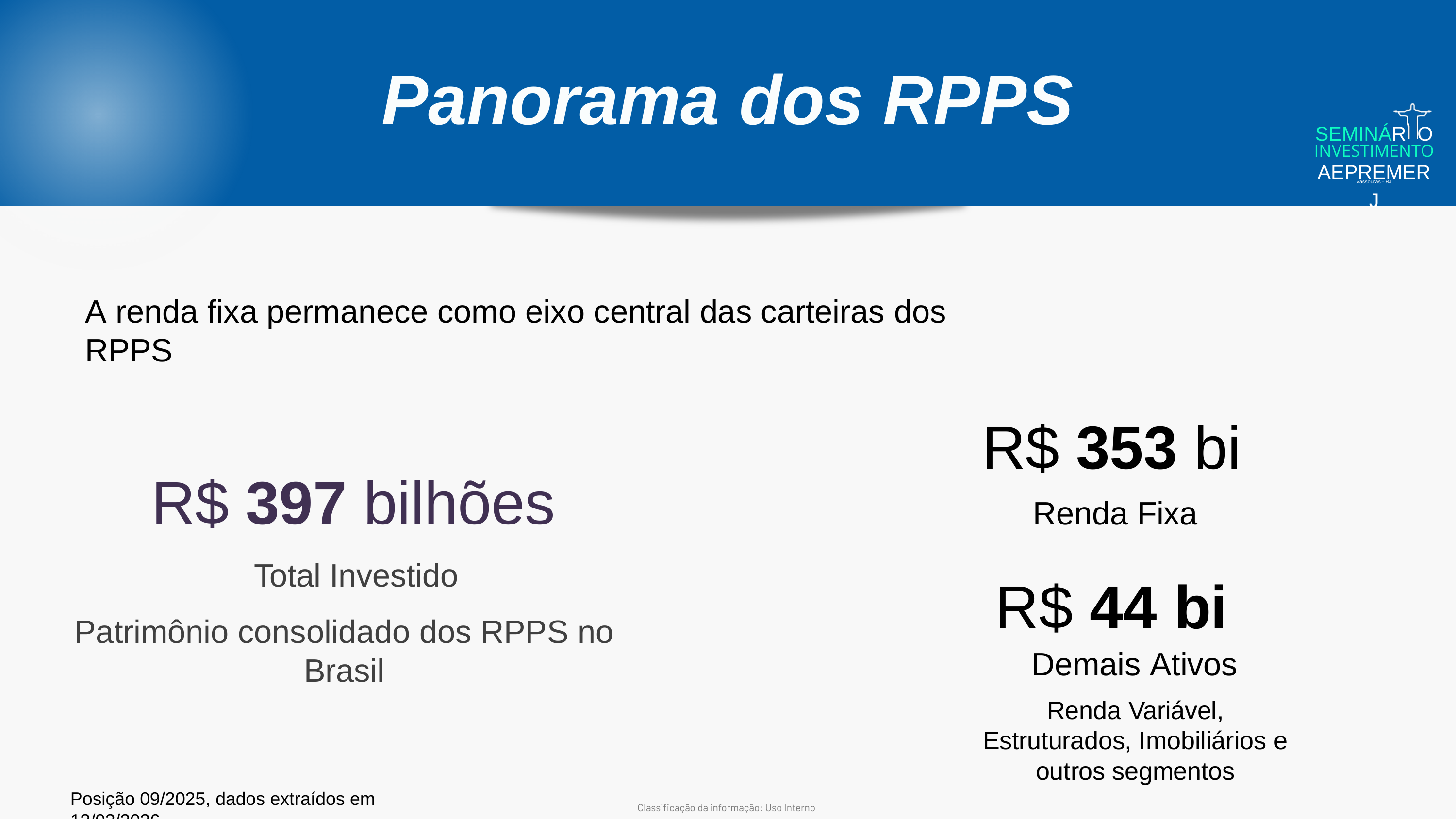

Panorama dos RPPS

SEMINÁR  O
INVESTIMENTO
AEPREMERJ
Vassouras - RJ

A renda fixa permanece como eixo central das carteiras dos RPPS
R$ 353 bi
Renda Fixa
R$ 44 bi
Demais Ativos
Renda Variável, Estruturados, Imobiliários e outros segmentos
R$ 397 bilhões
Total Investido
Patrimônio consolidado dos RPPS no Brasil
Posição 09/2025, dados extraídos em 13/03/2026